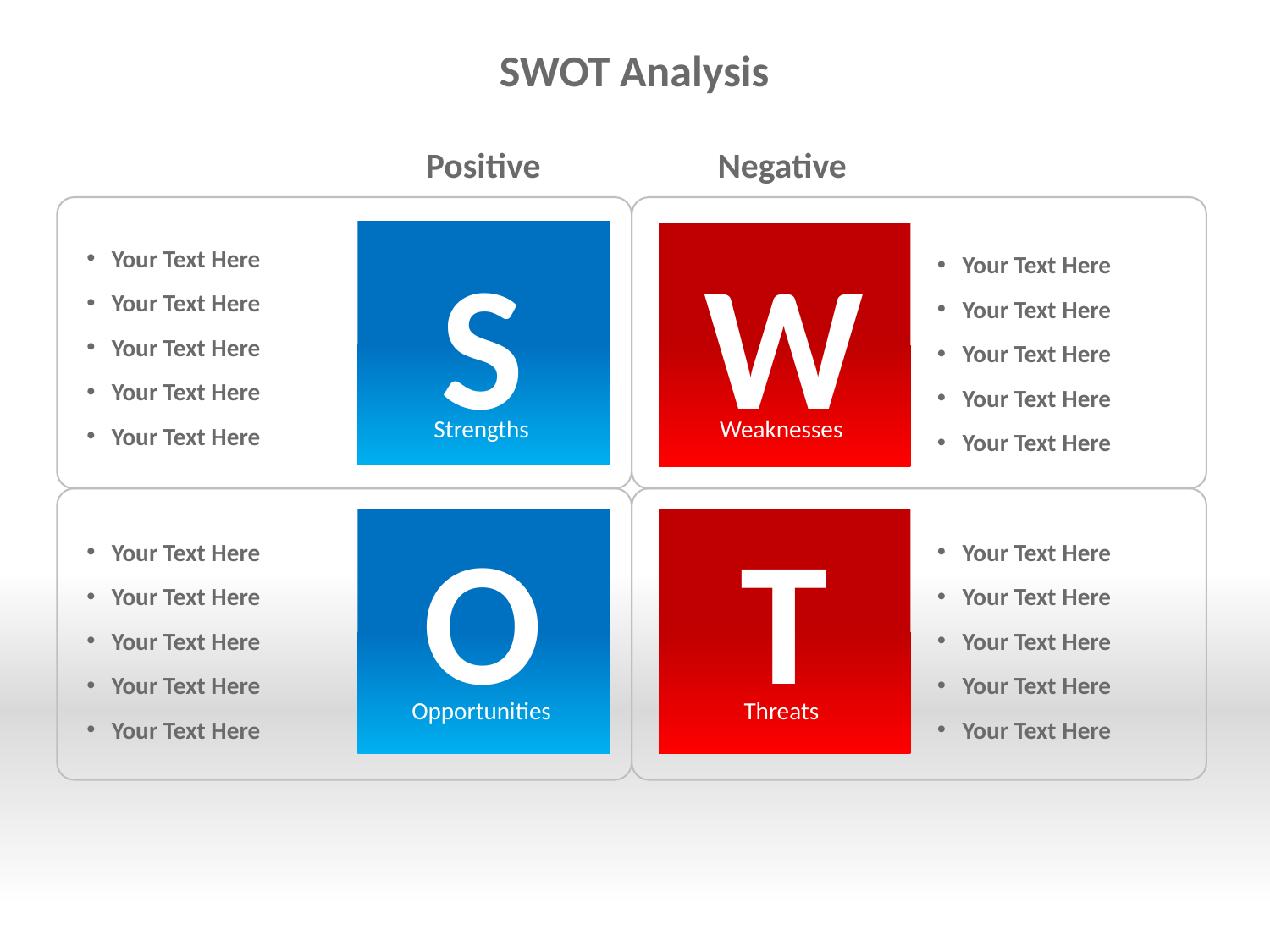

SWOT Analysis

Positive
Negative

   Your Text Here
   Your Text Here
   Your Text Here
   Your Text Here
   Your Text Here

   Your Text Here
   Your Text Here
   Your Text Here
   Your Text Here
   Your Text Here
S
W

Strengths
Weaknesses

   Your Text Here
   Your Text Here
   Your Text Here
   Your Text Here
   Your Text Here
   Your Text Here
   Your Text Here
   Your Text Here
   Your Text Here
   Your Text Here

O
T
Opportunities
Threats